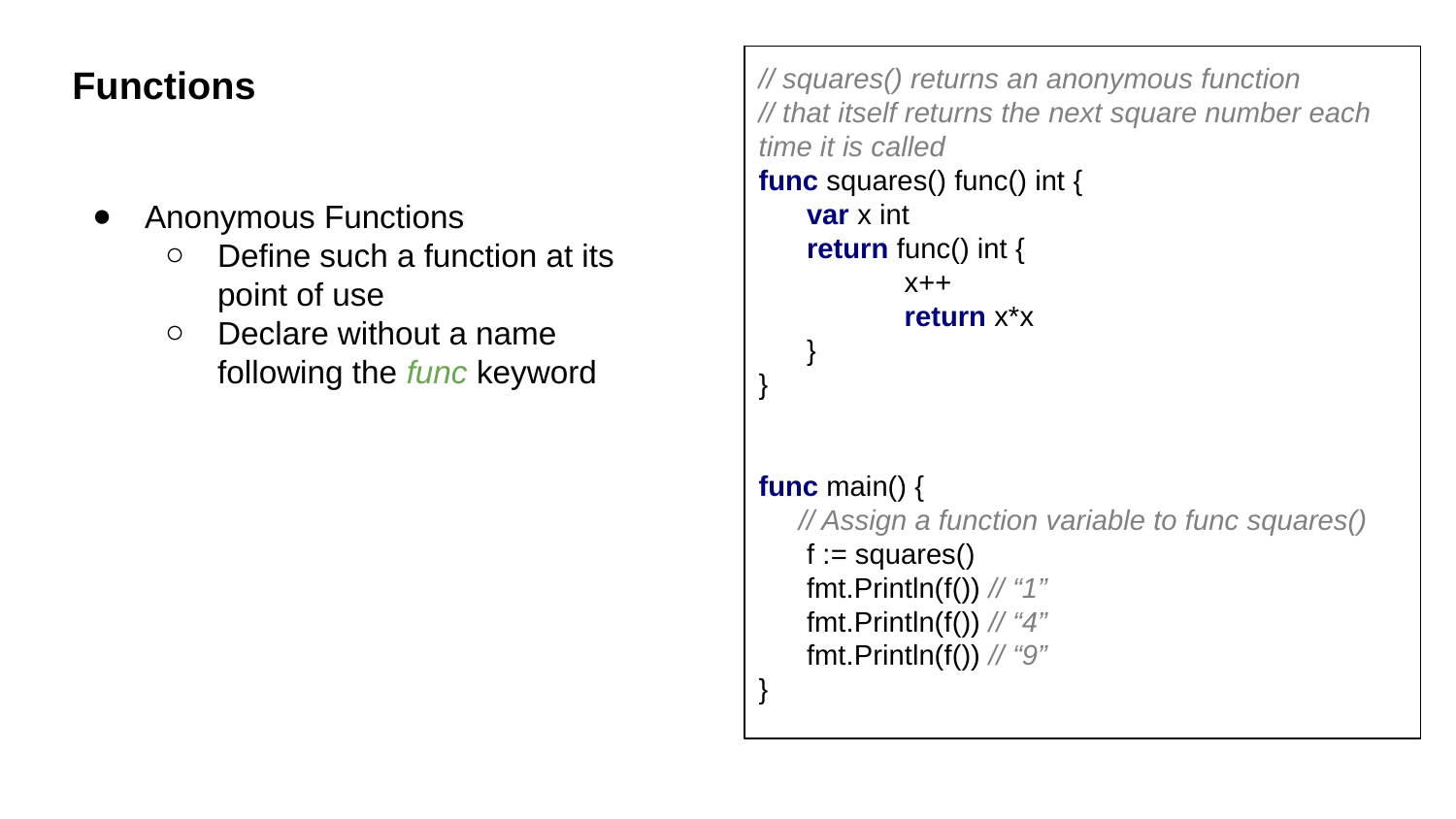

Functions
// squares() returns an anonymous function
// that itself returns the next square number each time it is called
func squares() func() int {
      var x int
      return func() int {
	x++
	return x*x
      }
}

func main() {
     // Assign a function variable to func squares()
      f := squares()
      fmt.Println(f()) // “1”
      fmt.Println(f()) // “4”
      fmt.Println(f()) // “9”
}

Anonymous Functions
Define such a function at its point of use
Declare without a name following the func keyword